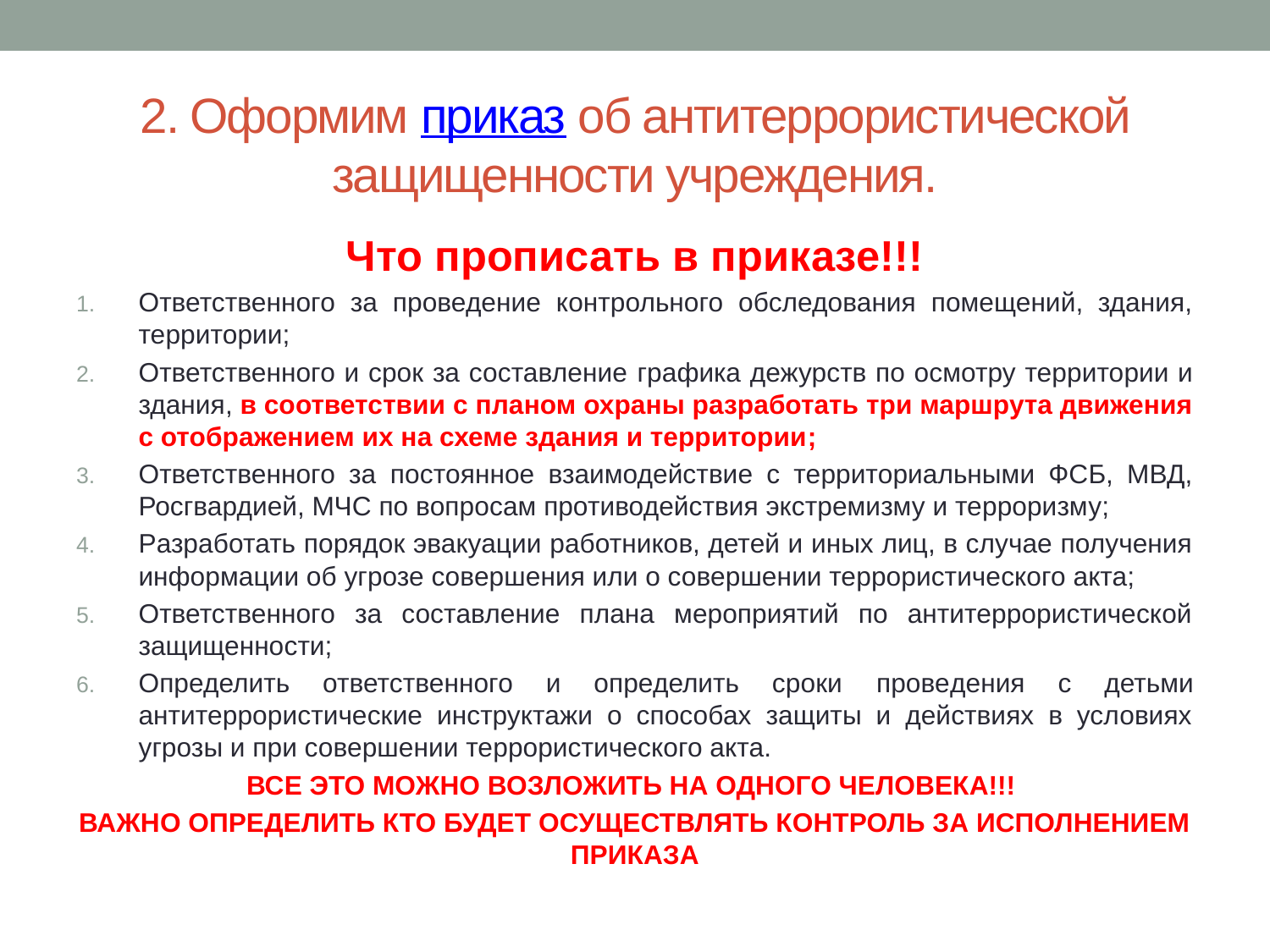

# 2. Оформим приказ об антитеррористической защищенности учреждения.
Что прописать в приказе!!!
Ответственного за проведение контрольного обследования помещений, здания, территории;
Ответственного и срок за составление графика дежурств по осмотру территории и здания, в соответствии с планом охраны разработать три маршрута движения с отображением их на схеме здания и территории;
Ответственного за постоянное взаимодействие с территориальными ФСБ, МВД, Росгвардией, МЧС по вопросам противодействия экстремизму и терроризму;
Разработать порядок эвакуации работников, детей и иных лиц, в случае получения информации об угрозе совершения или о совершении террористического акта;
Ответственного за составление плана мероприятий по антитеррористической защищенности;
Определить ответственного и определить сроки проведения с детьми антитеррористические инструктажи о способах защиты и действиях в условиях угрозы и при совершении террористического акта.
ВСЕ ЭТО МОЖНО ВОЗЛОЖИТЬ НА ОДНОГО ЧЕЛОВЕКА!!!
ВАЖНО ОПРЕДЕЛИТЬ КТО БУДЕТ ОСУЩЕСТВЛЯТЬ КОНТРОЛЬ ЗА ИСПОЛНЕНИЕМ ПРИКАЗА